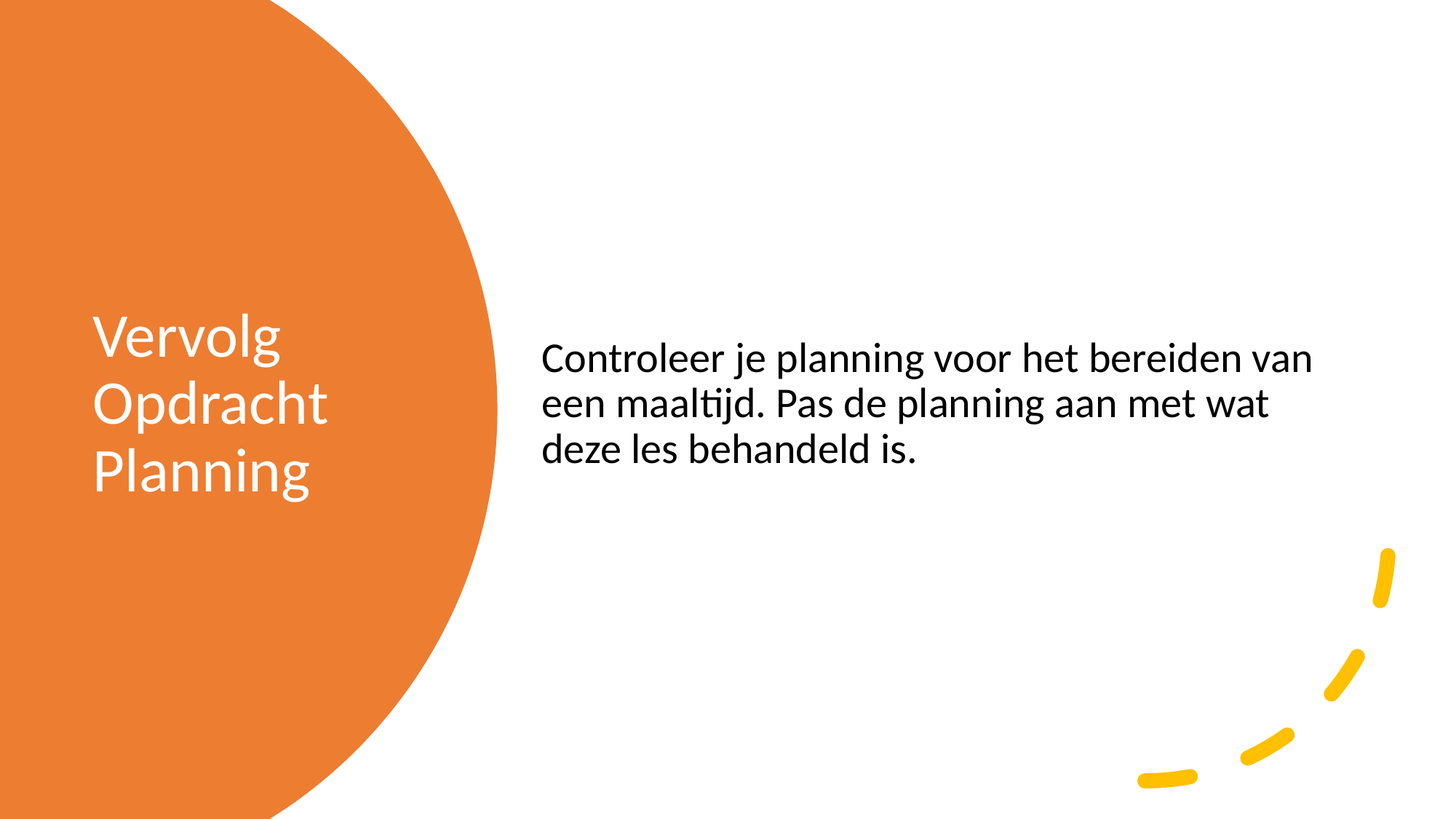

Controleer je planning voor het bereiden van een maaltijd. Pas de planning aan met wat deze les behandeld is.
# Vervolg Opdracht Planning